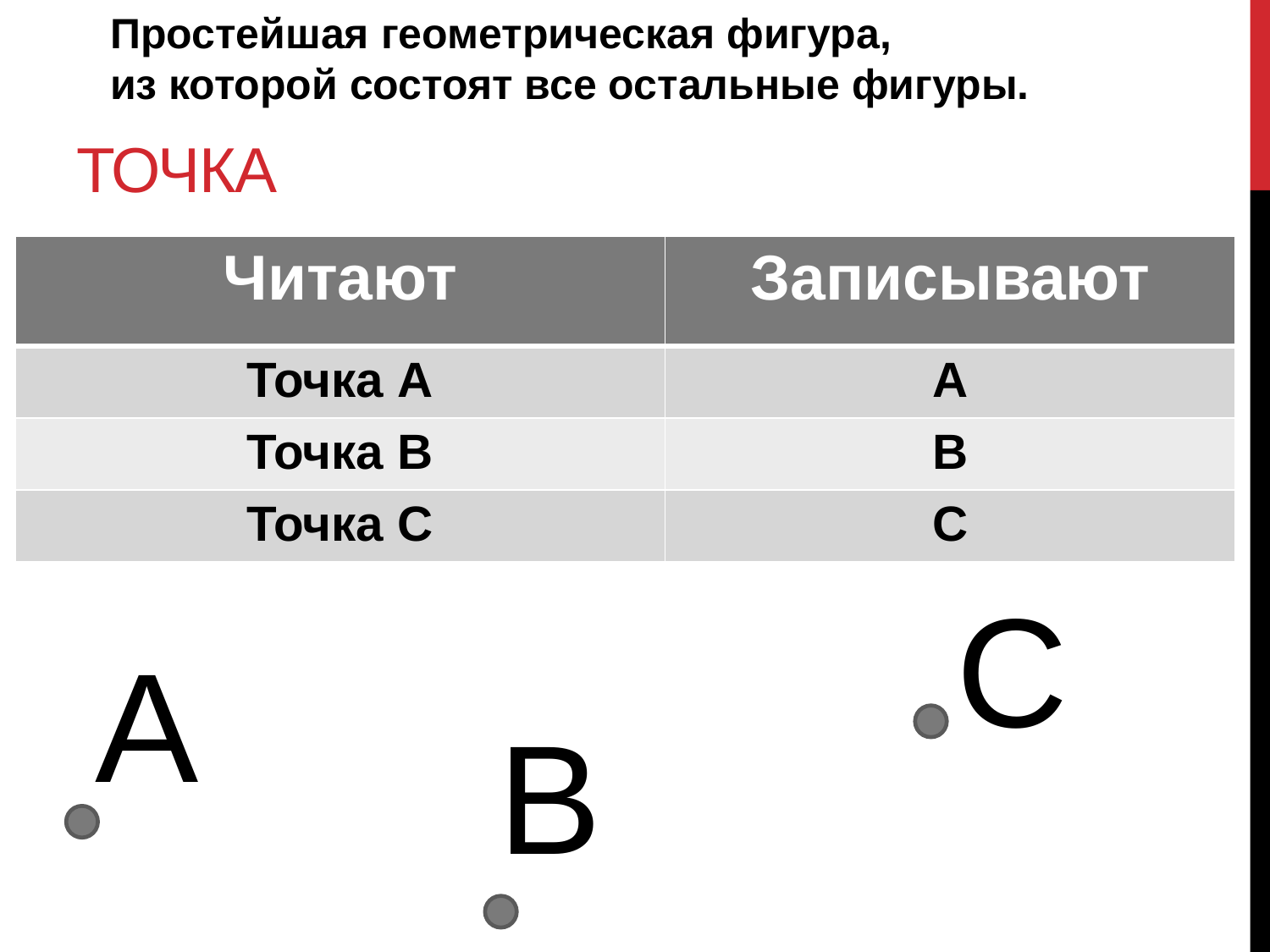

Простейшая геометрическая фигура,
из которой состоят все остальные фигуры.
# Точка
| Читают | Записывают |
| --- | --- |
| Точка А | А |
| Точка В | В |
| Точка С | С |
С
А
В